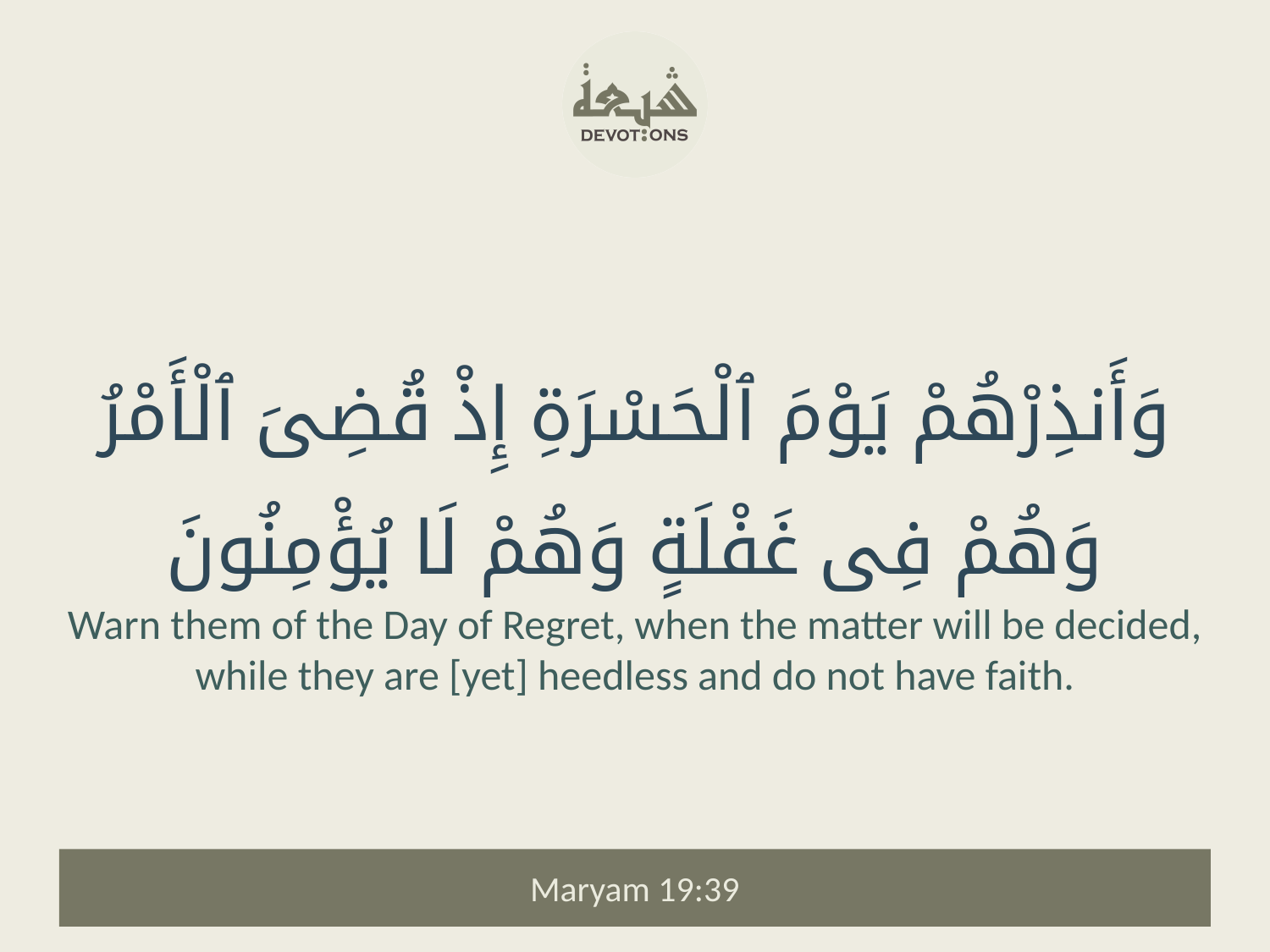

وَأَنذِرْهُمْ يَوْمَ ٱلْحَسْرَةِ إِذْ قُضِىَ ٱلْأَمْرُ وَهُمْ فِى غَفْلَةٍ وَهُمْ لَا يُؤْمِنُونَ
Warn them of the Day of Regret, when the matter will be decided, while they are [yet] heedless and do not have faith.
Maryam 19:39